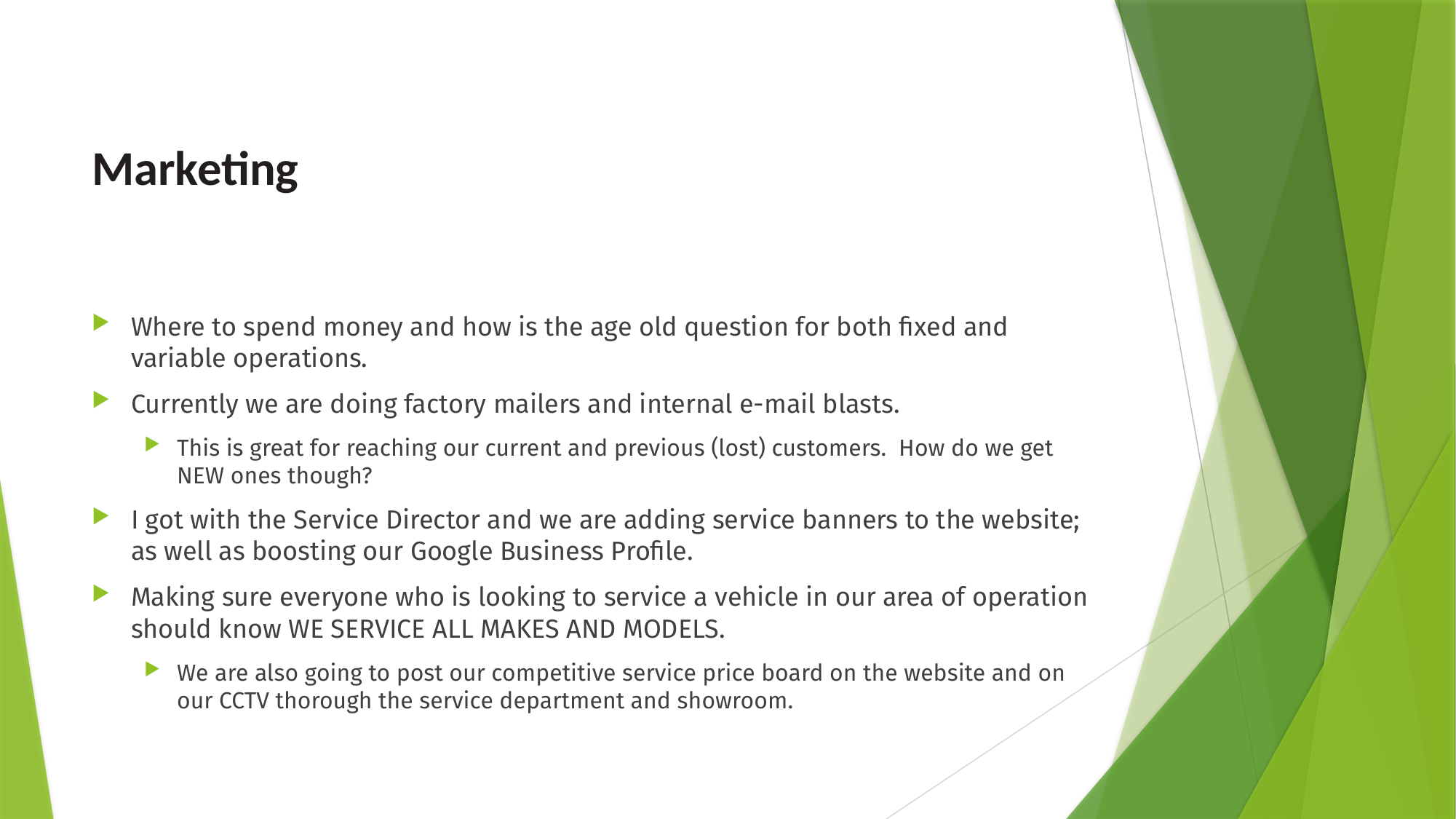

# Marketing

Where to spend money and how is the age old question for both fixed and variable operations.
Currently we are doing factory mailers and internal e-mail blasts.
This is great for reaching our current and previous (lost) customers.  How do we get NEW ones though?
I got with the Service Director and we are adding service banners to the website; as well as boosting our Google Business Profile.
Making sure everyone who is looking to service a vehicle in our area of operation should know WE SERVICE ALL MAKES AND MODELS.
We are also going to post our competitive service price board on the website and on our CCTV thorough the service department and showroom.